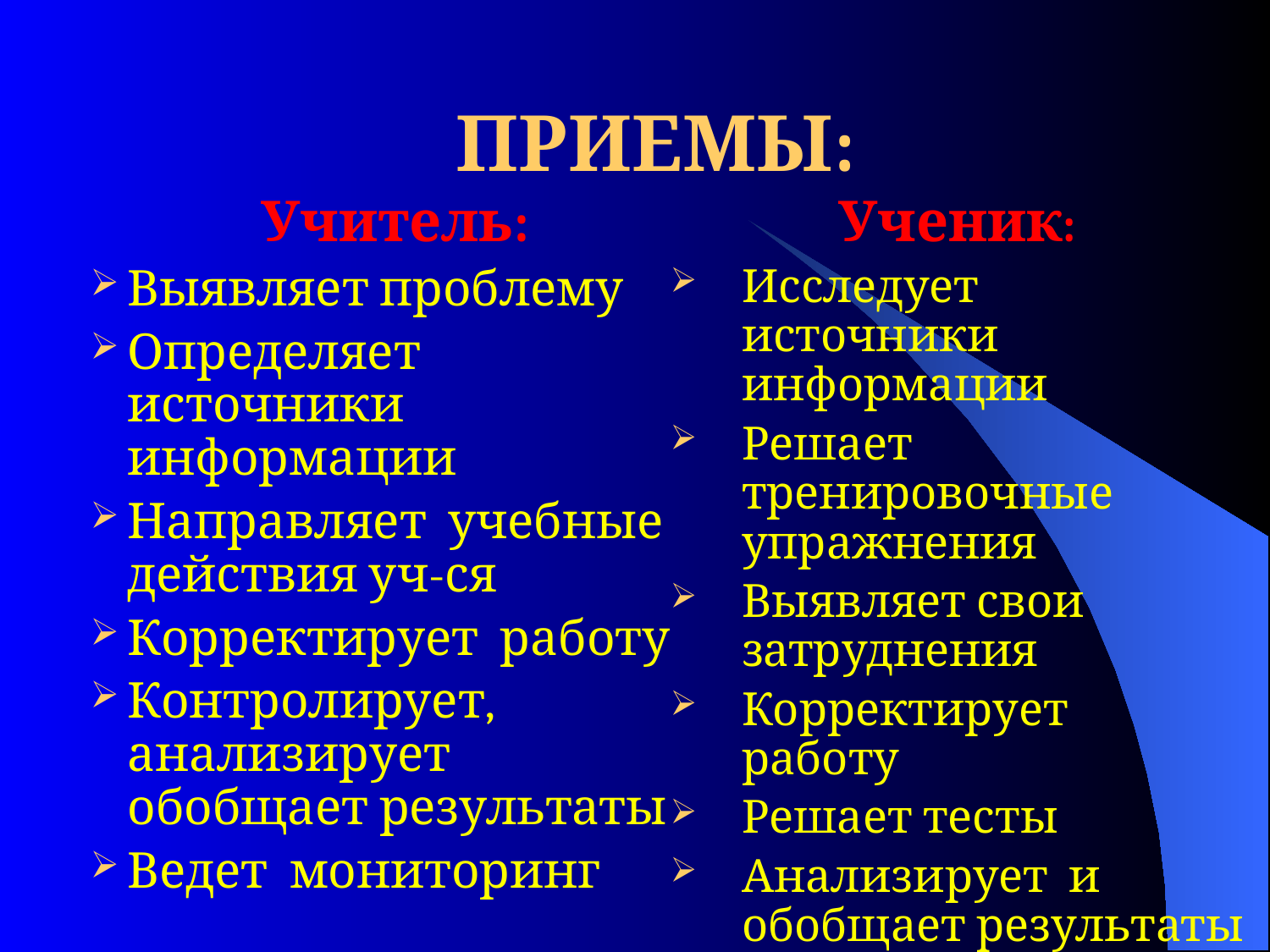

# ПРИЕМЫ:
Учитель:
Выявляет проблему
Определяет источники информации
Направляет  учебные действия уч-ся
Корректирует  работу
Контролирует, анализирует  обобщает результаты
Ведет  мониторинг
Ученик:
Исследует источники информации
Решает  тренировочные упражнения
Выявляет свои затруднения
Корректирует  работу
Решает тесты
Анализирует  и обобщает результаты